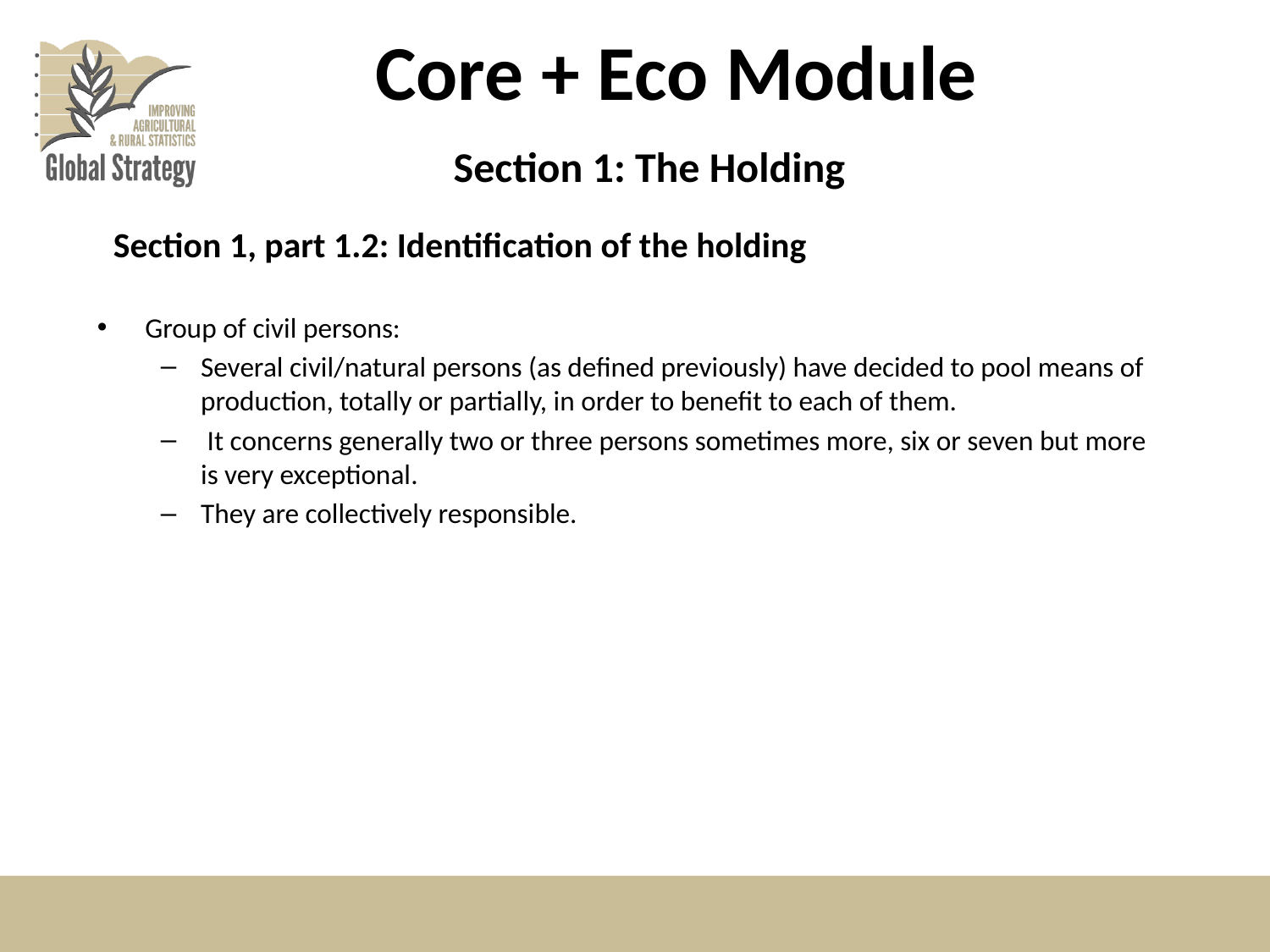

# Core + Eco Module
Section 1: The Holding
Section 1, part 1.2: Identification of the holding

Group of civil persons:
Several civil/natural persons (as defined previously) have decided to pool means of production, totally or partially, in order to benefit to each of them.
 It concerns generally two or three persons sometimes more, six or seven but more is very exceptional.
They are collectively responsible.